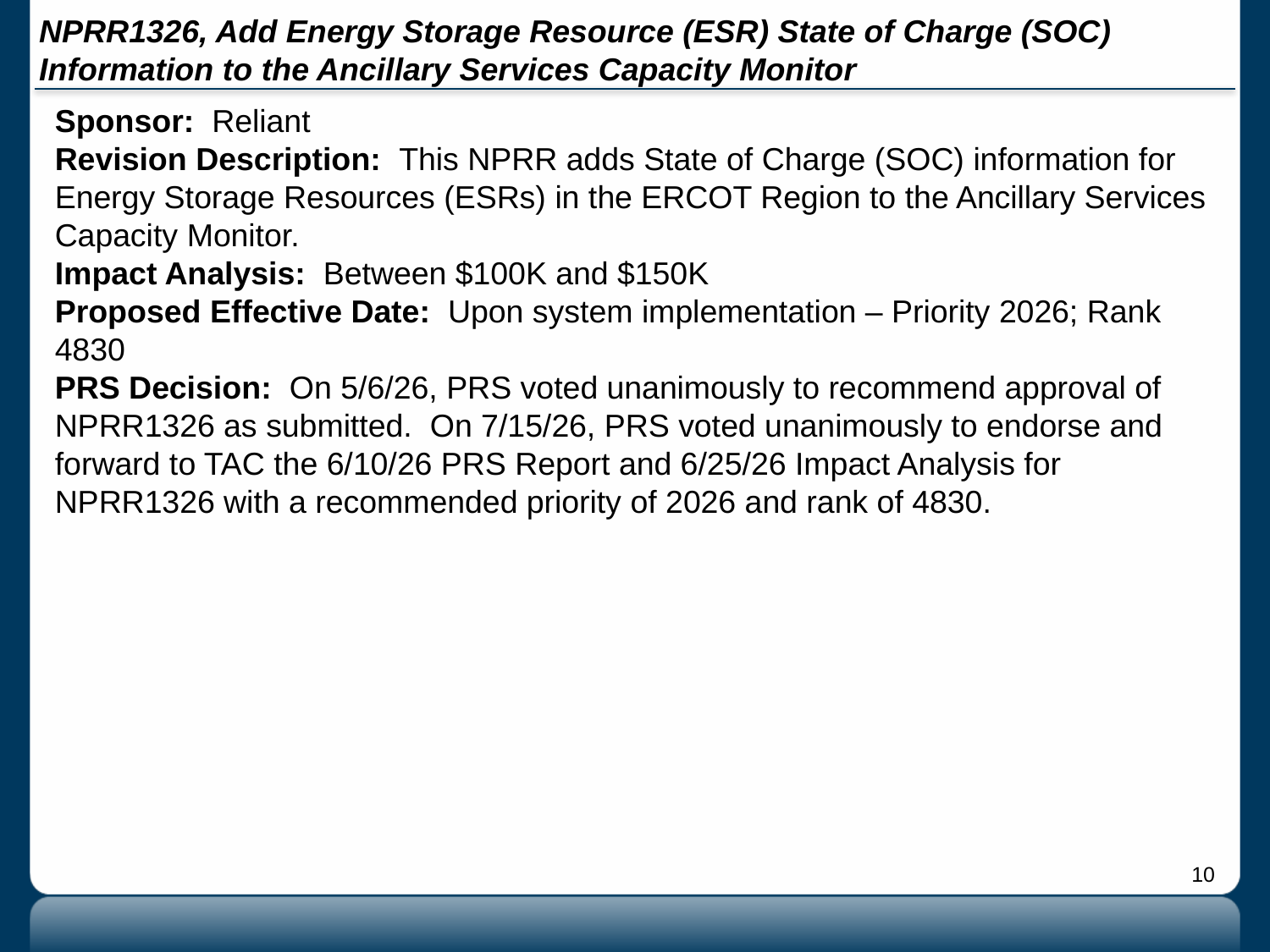

# NPRR1326, Add Energy Storage Resource (ESR) State of Charge (SOC) Information to the Ancillary Services Capacity Monitor
Sponsor:  Reliant
Revision Description:  This NPRR adds State of Charge (SOC) information for Energy Storage Resources (ESRs) in the ERCOT Region to the Ancillary Services Capacity Monitor.
Impact Analysis:  Between $100K and $150K
Proposed Effective Date:  Upon system implementation – Priority 2026; Rank 4830
PRS Decision:  On 5/6/26, PRS voted unanimously to recommend approval of NPRR1326 as submitted.  On 7/15/26, PRS voted unanimously to endorse and forward to TAC the 6/10/26 PRS Report and 6/25/26 Impact Analysis for NPRR1326 with a recommended priority of 2026 and rank of 4830.